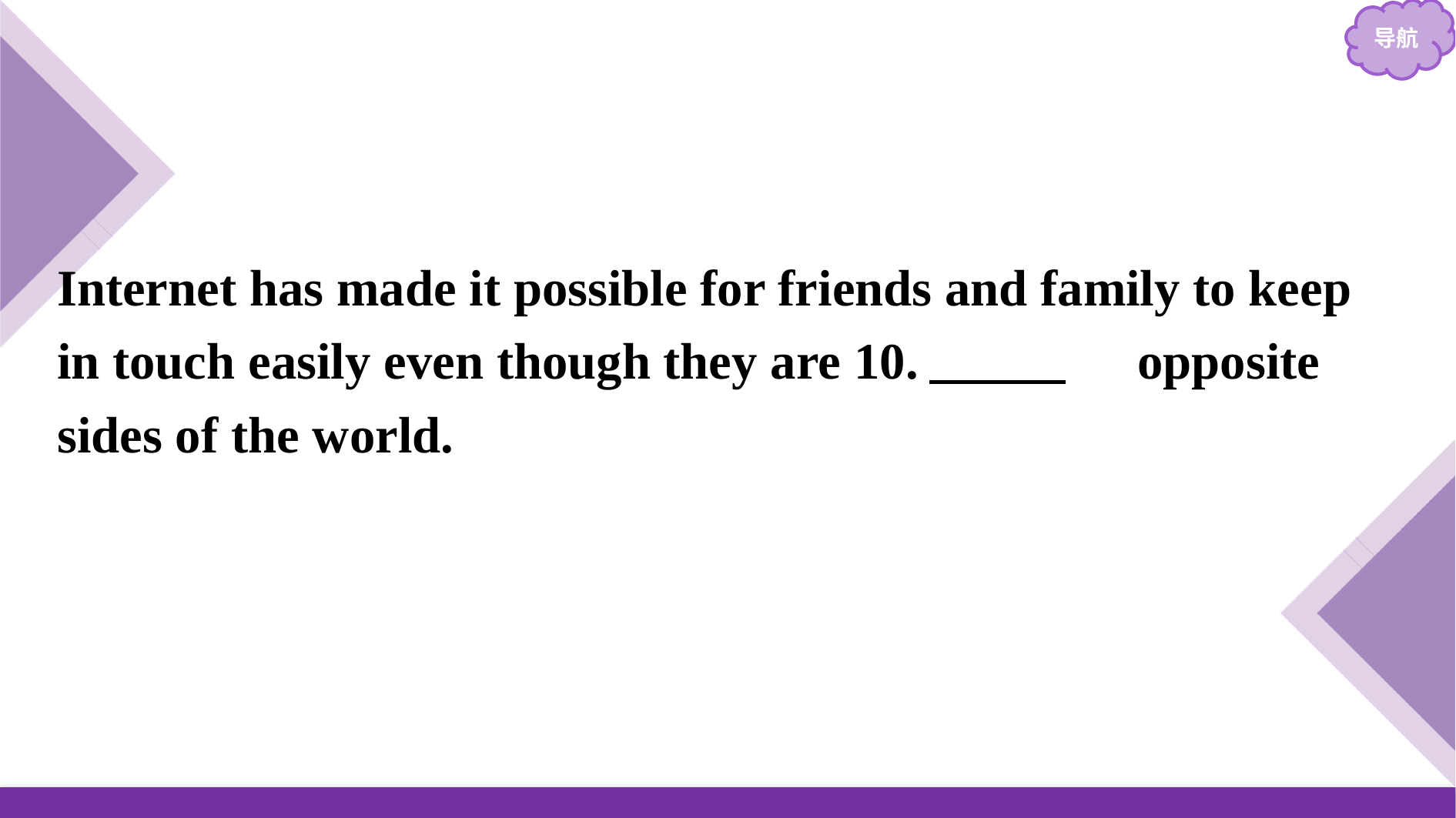

Internet has made it possible for friends and family to keep in touch easily even though they are 10.　on　 opposite sides of the world.